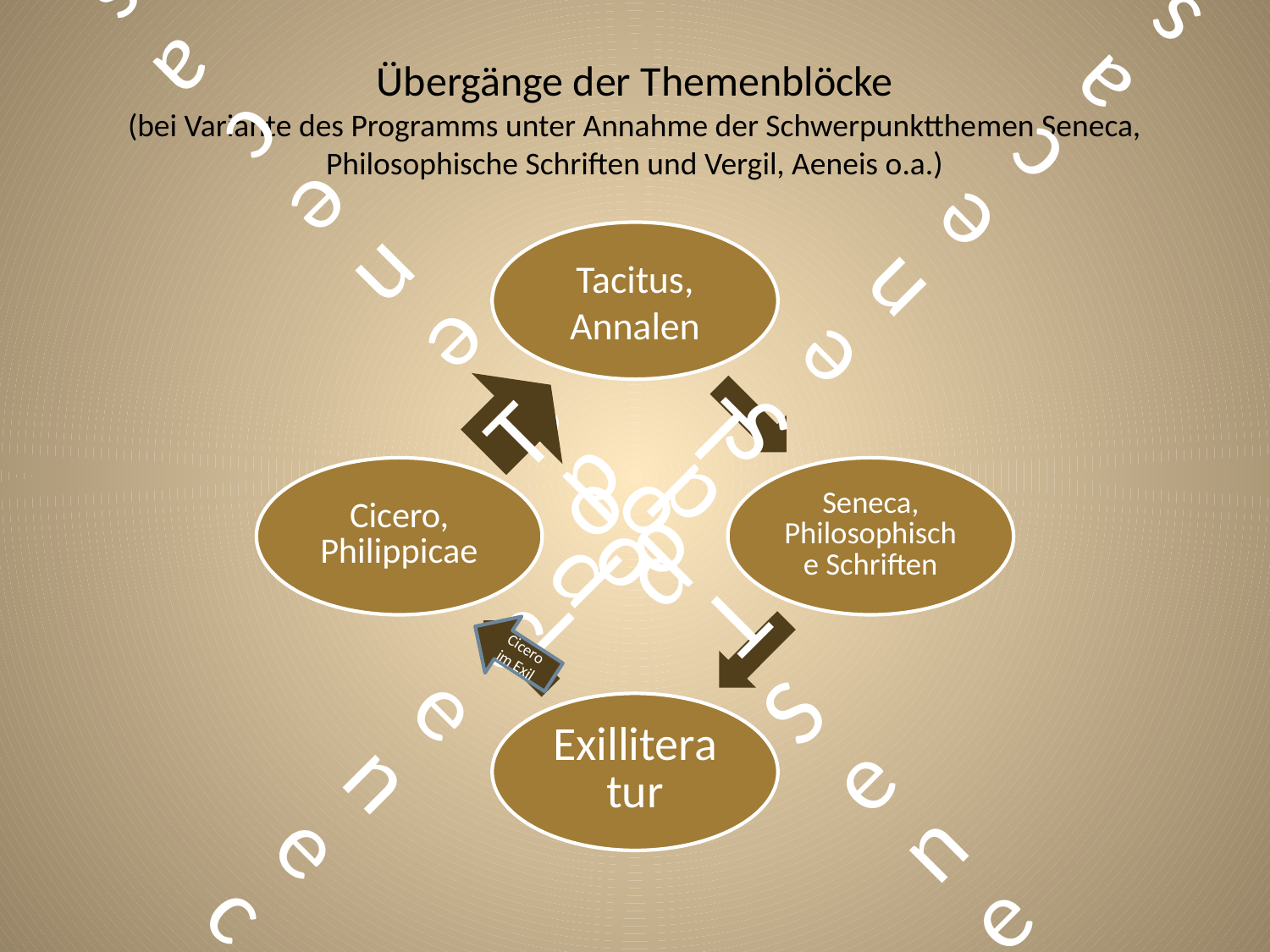

# Übergänge der Themenblöcke (bei Variante des Programms unter Annahme der Schwerpunktthemen Seneca, Philosophische Schriften und Vergil, Aeneis o.a.)
Tacitus, Annalen
Seneca, Philosophische Schriften
Exilliteratur
Cicero, Philippicae
Cicero im Exil